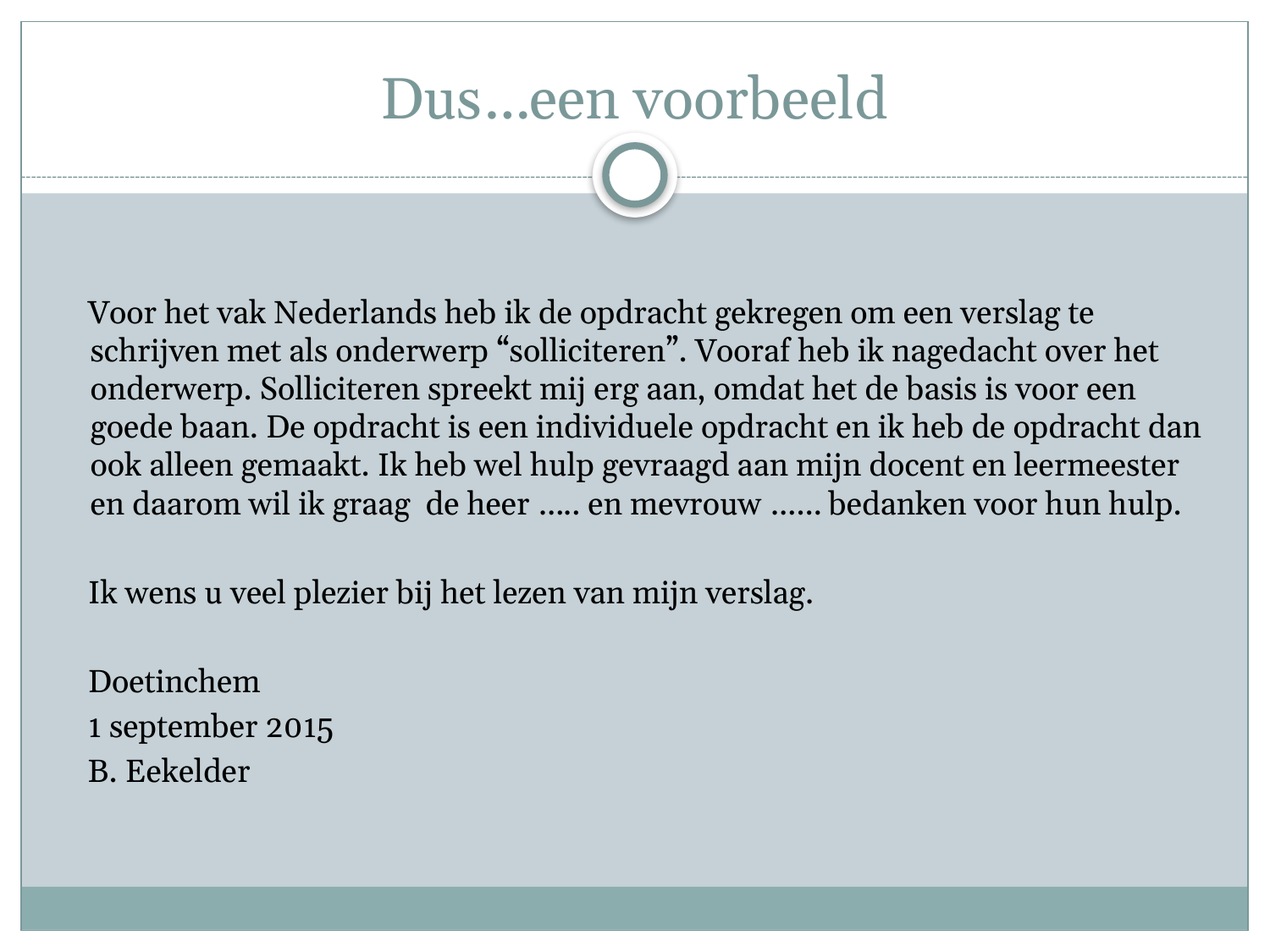

# Dus…een voorbeeld

    Voor het vak Nederlands heb ik de opdracht gekregen om een verslag te schrijven met als onderwerp “solliciteren”. Vooraf heb ik nagedacht over het onderwerp. Solliciteren spreekt mij erg aan, omdat het de basis is voor een goede baan. De opdracht is een individuele opdracht en ik heb de opdracht dan ook alleen gemaakt. Ik heb wel hulp gevraagd aan mijn docent en leermeester en daarom wil ik graag  de heer ….. en mevrouw …… bedanken voor hun hulp.

    Ik wens u veel plezier bij het lezen van mijn verslag.

    Doetinchem
    1 september 2015
    B. Eekelder